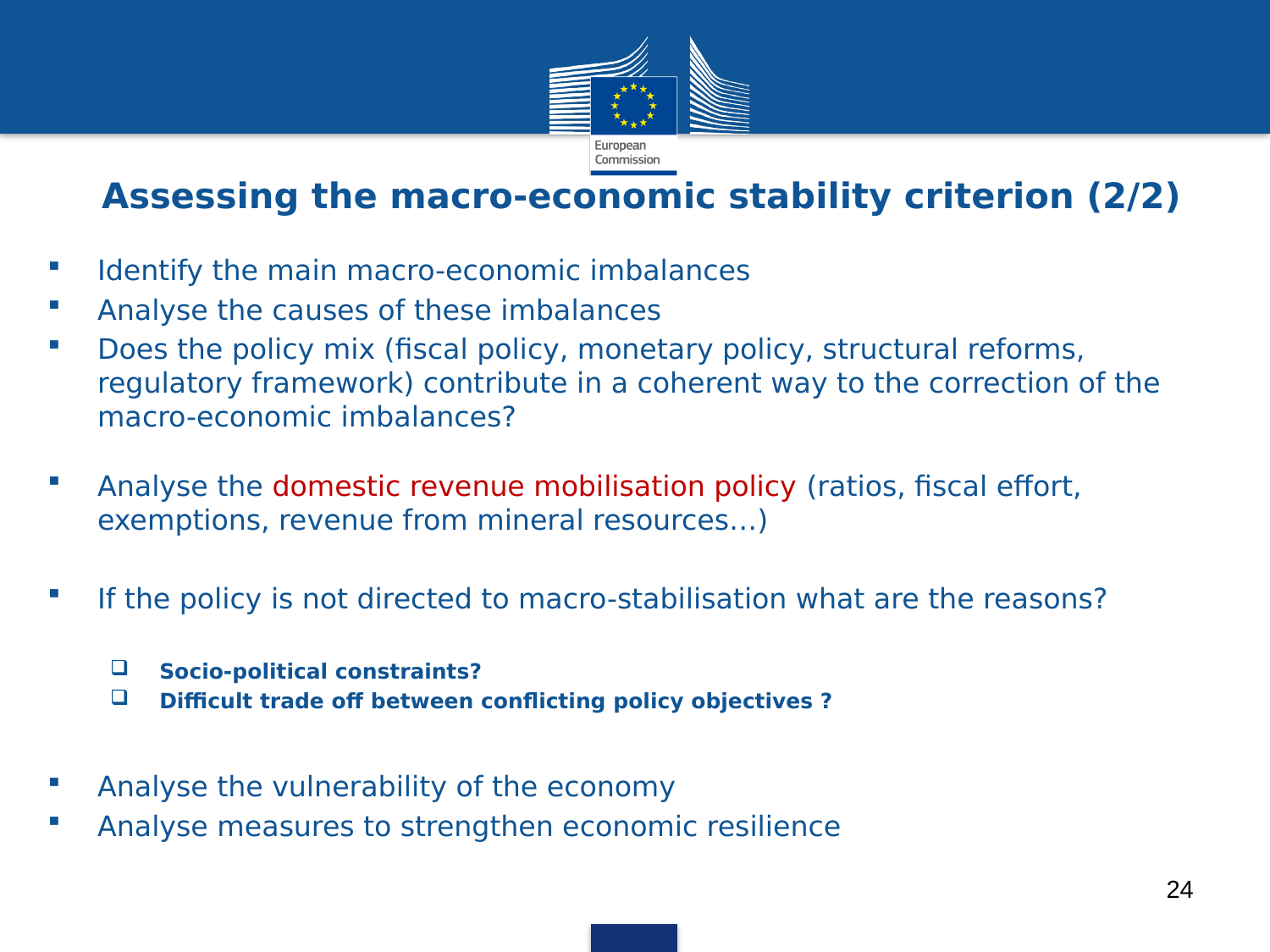

# Assessing the macro-economic stability criterion (2/2)
Identify the main macro-economic imbalances
Analyse the causes of these imbalances
Does the policy mix (fiscal policy, monetary policy, structural reforms, regulatory framework) contribute in a coherent way to the correction of the macro-economic imbalances?

Analyse the domestic revenue mobilisation policy (ratios, fiscal effort, exemptions, revenue from mineral resources…)

If the policy is not directed to macro-stabilisation what are the reasons?

Socio-political constraints?
Difficult trade off between conflicting policy objectives ?

Analyse the vulnerability of the economy
Analyse measures to strengthen economic resilience

24